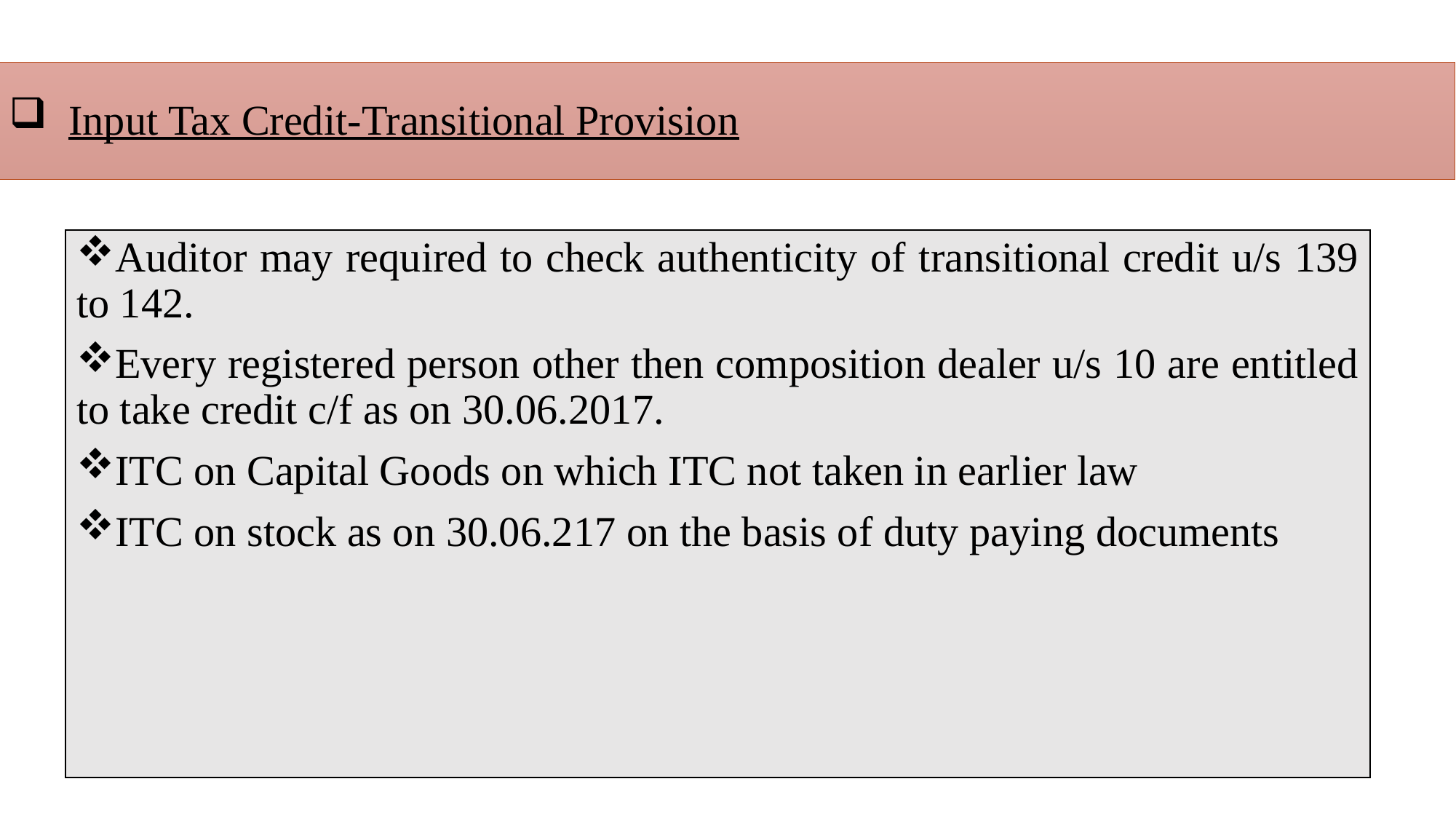

# Input Tax Credit-Transitional Provision
Auditor may required to check authenticity of transitional credit u/s 139 to 142.
Every registered person other then composition dealer u/s 10 are entitled to take credit c/f as on 30.06.2017.
ITC on Capital Goods on which ITC not taken in earlier law
ITC on stock as on 30.06.217 on the basis of duty paying documents